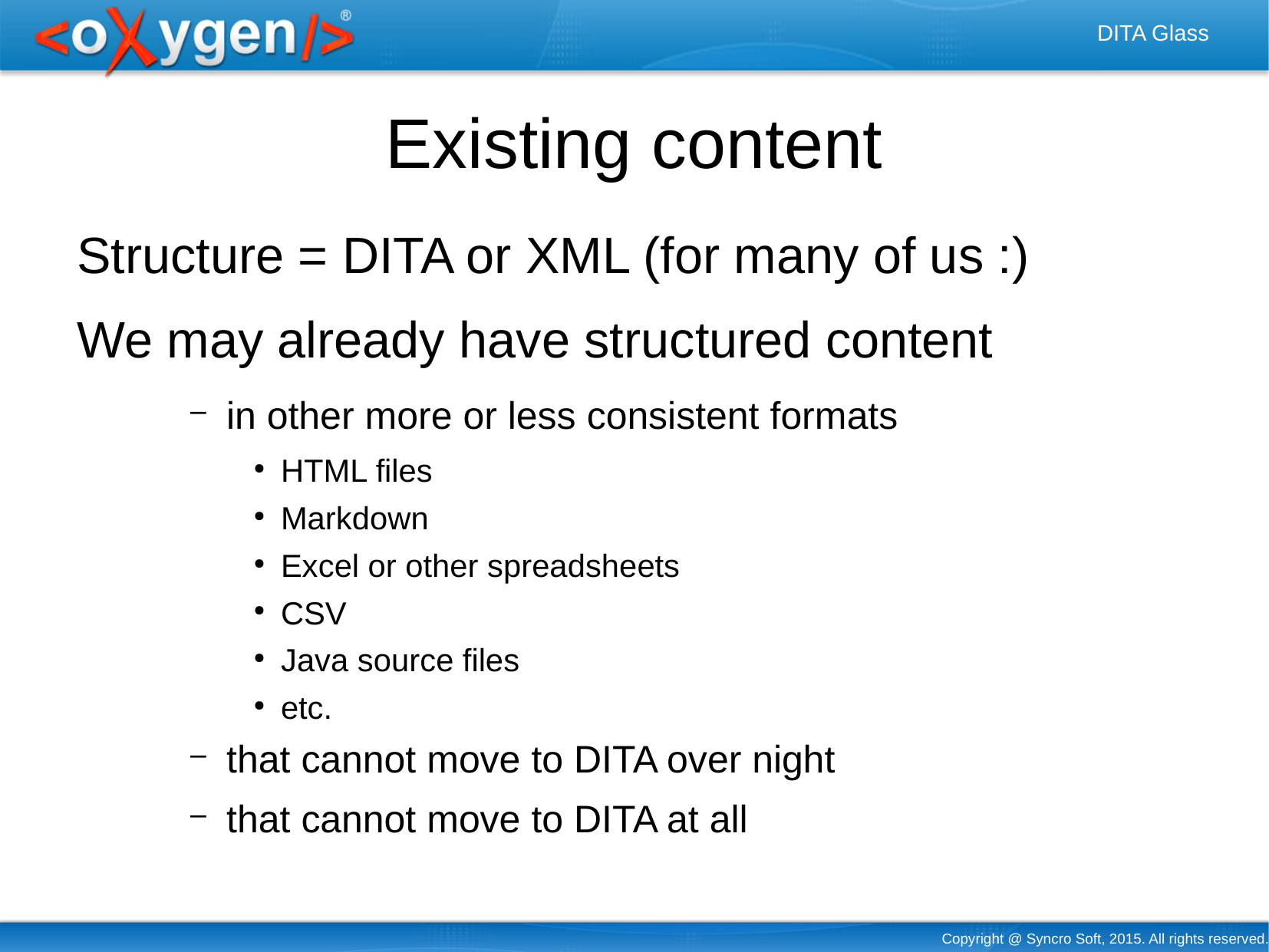

Existing content
Structure = DITA or XML (for many of us :)
We may already have structured content
in other more or less consistent formats
HTML files
Markdown
Excel or other spreadsheets
CSV
Java source files
etc.
that cannot move to DITA over night
that cannot move to DITA at all